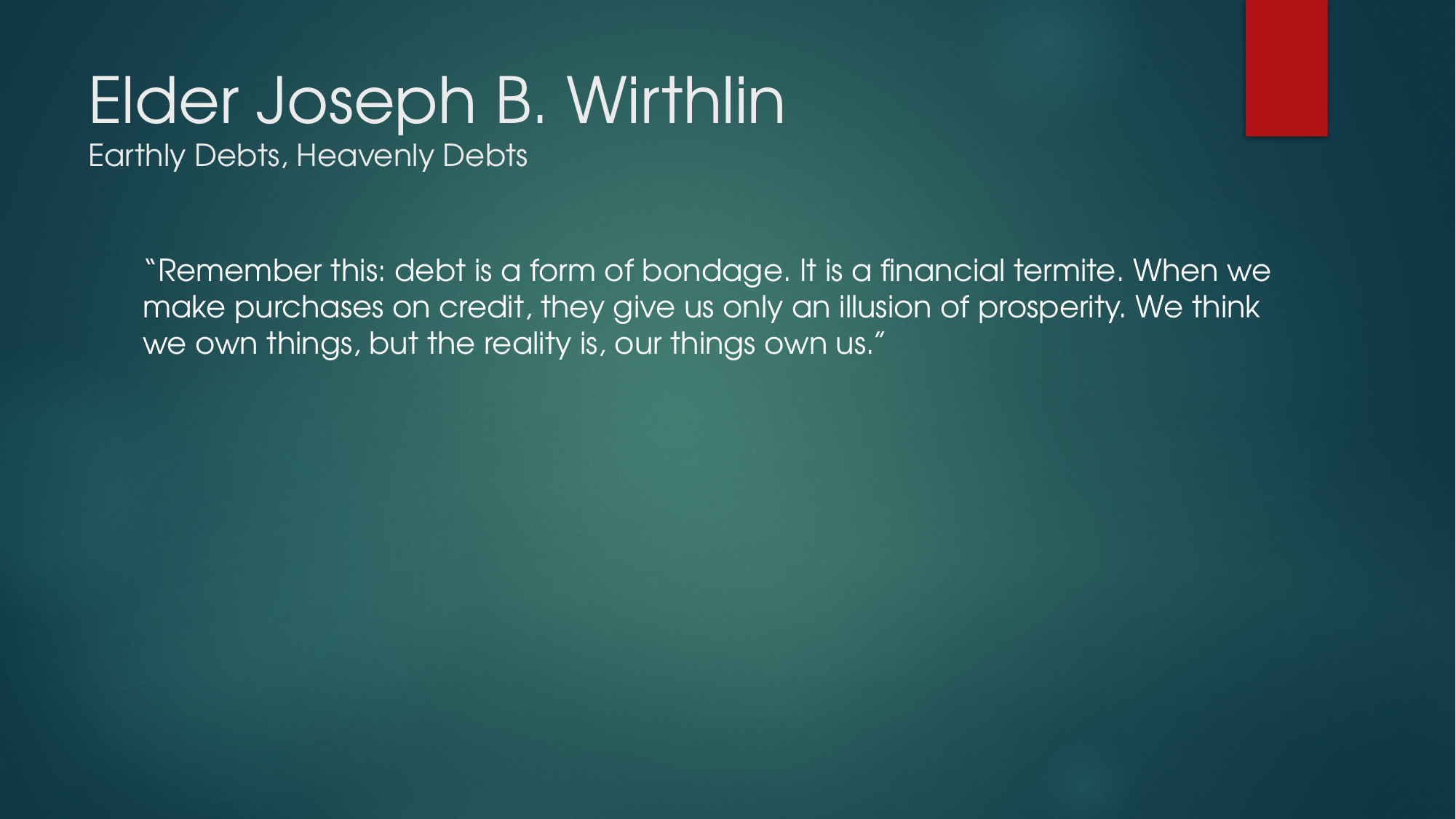

# Elder Joseph B. Wirthlin Earthly Debts, Heavenly Debts
“Remember this: debt is a form of bondage. It is a financial termite. When we make purchases on credit, they give us only an illusion of prosperity. We think we own things, but the reality is, our things own us.”